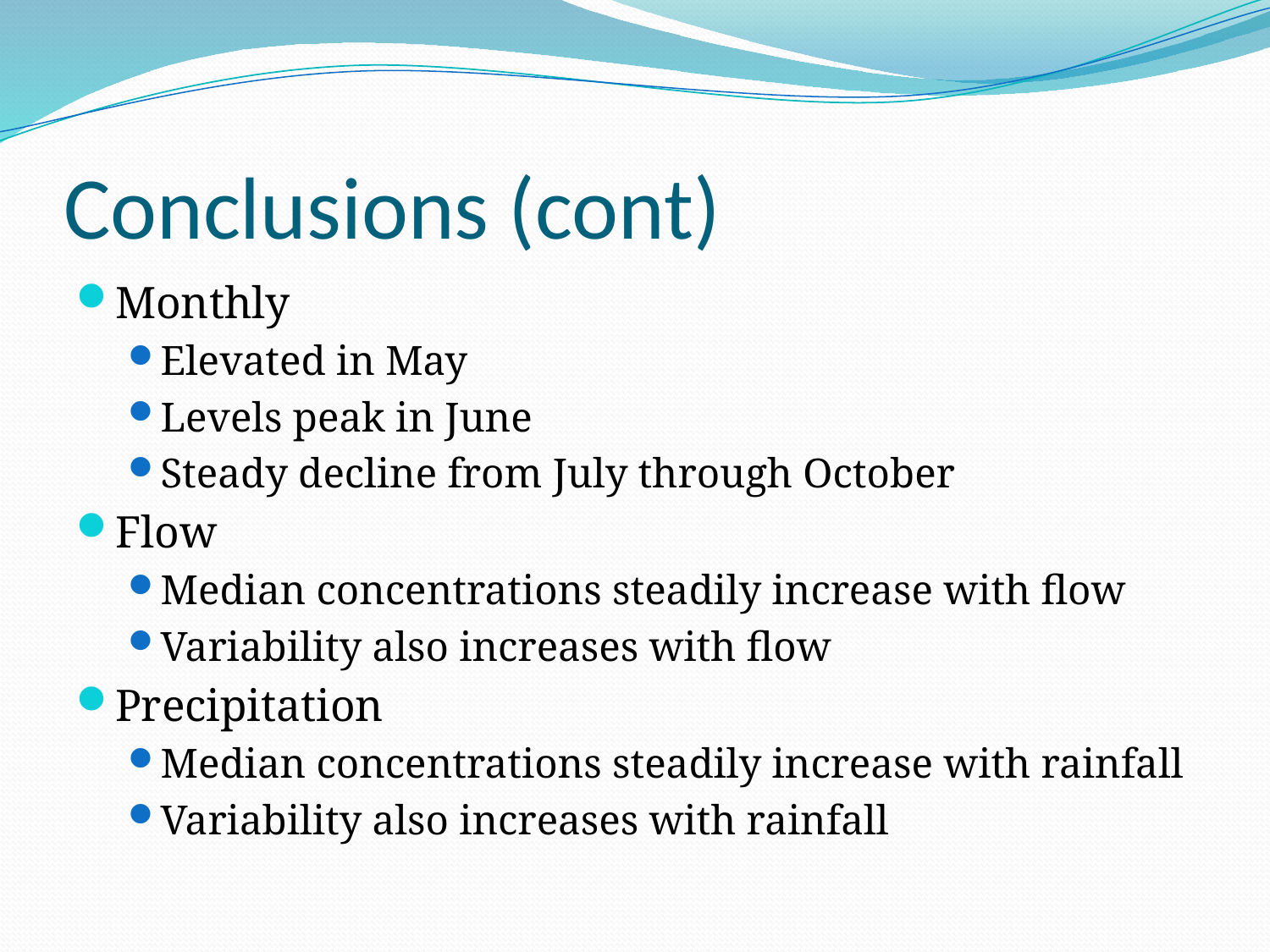

# Conclusions (cont)
Monthly
Elevated in May
Levels peak in June
Steady decline from July through October
Flow
Median concentrations steadily increase with flow
Variability also increases with flow
Precipitation
Median concentrations steadily increase with rainfall
Variability also increases with rainfall